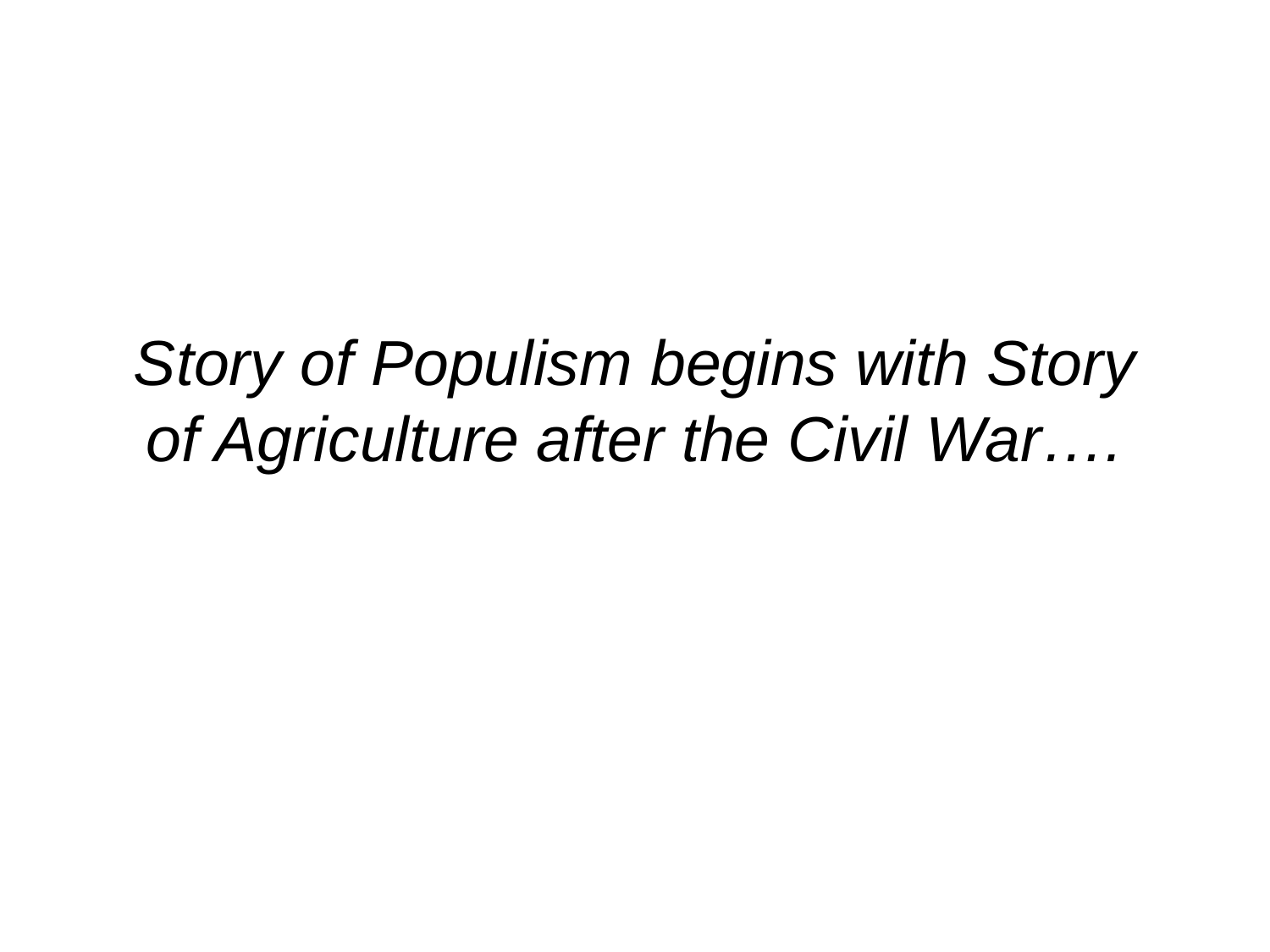

# Story of Populism begins with Story of Agriculture after the Civil War….